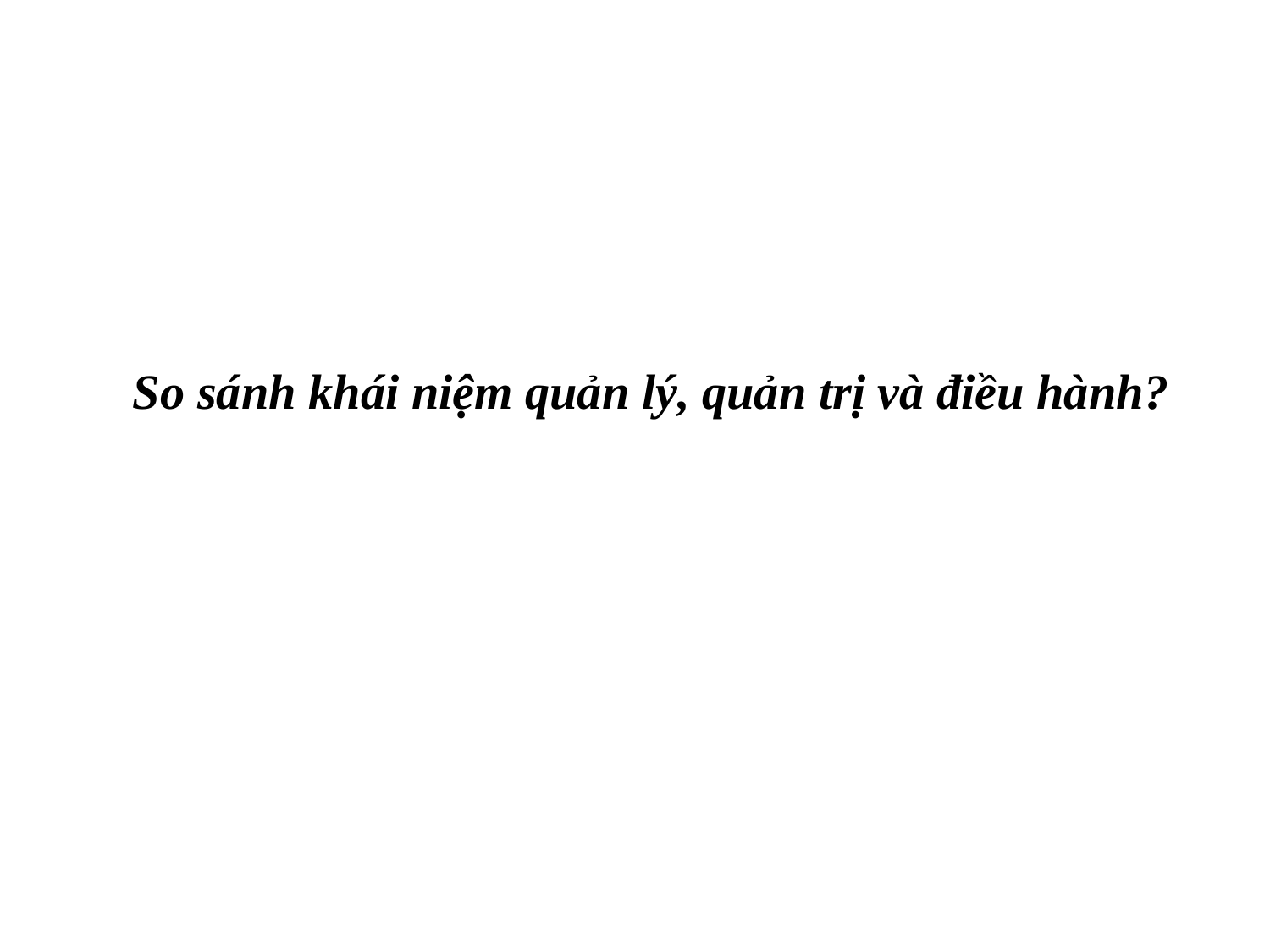

So sánh khái niệm quản lý, quản trị và điều hành?